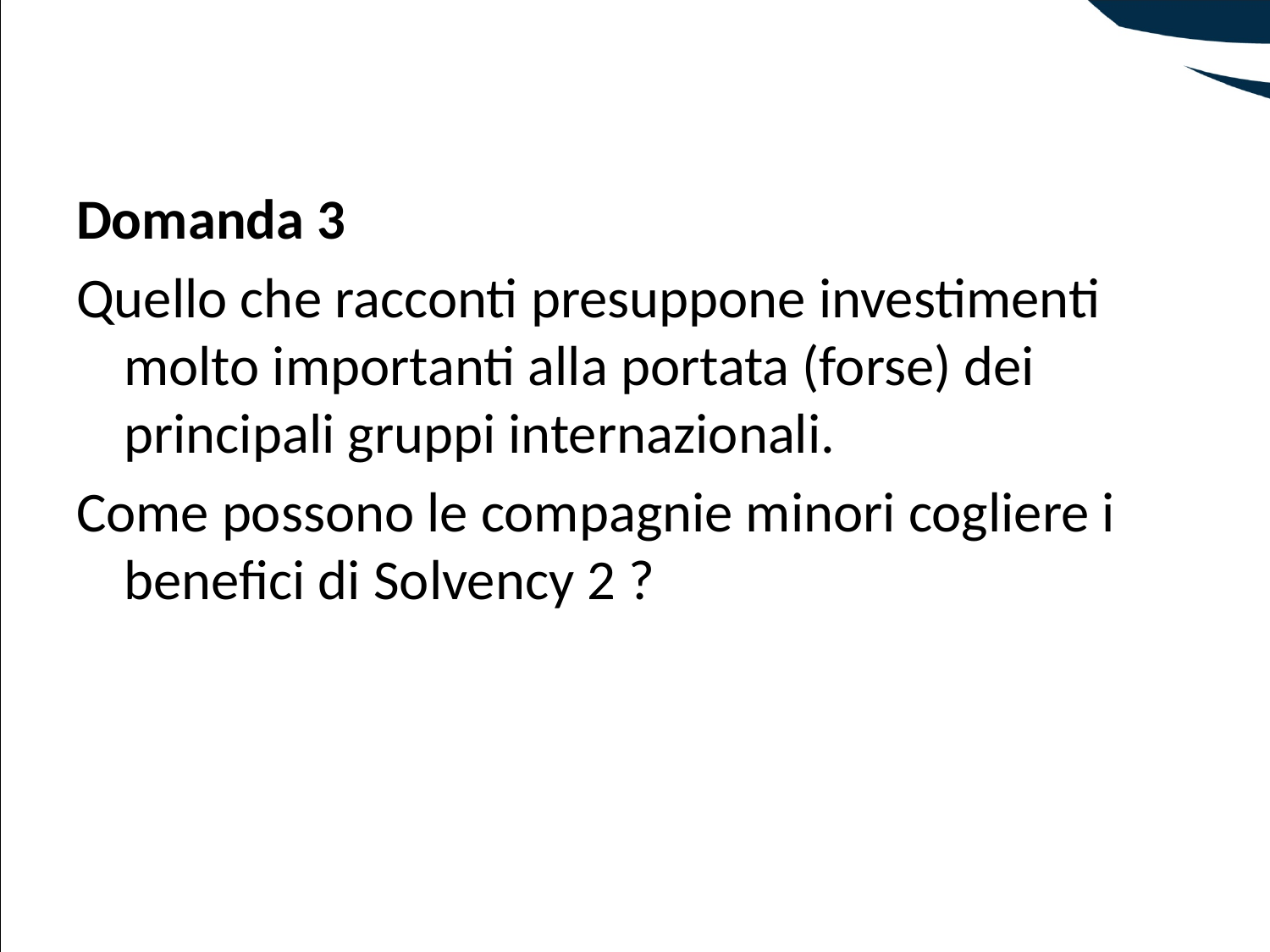

Domanda 3
Quello che racconti presuppone investimenti molto importanti alla portata (forse) dei principali gruppi internazionali.
Come possono le compagnie minori cogliere i benefici di Solvency 2 ?